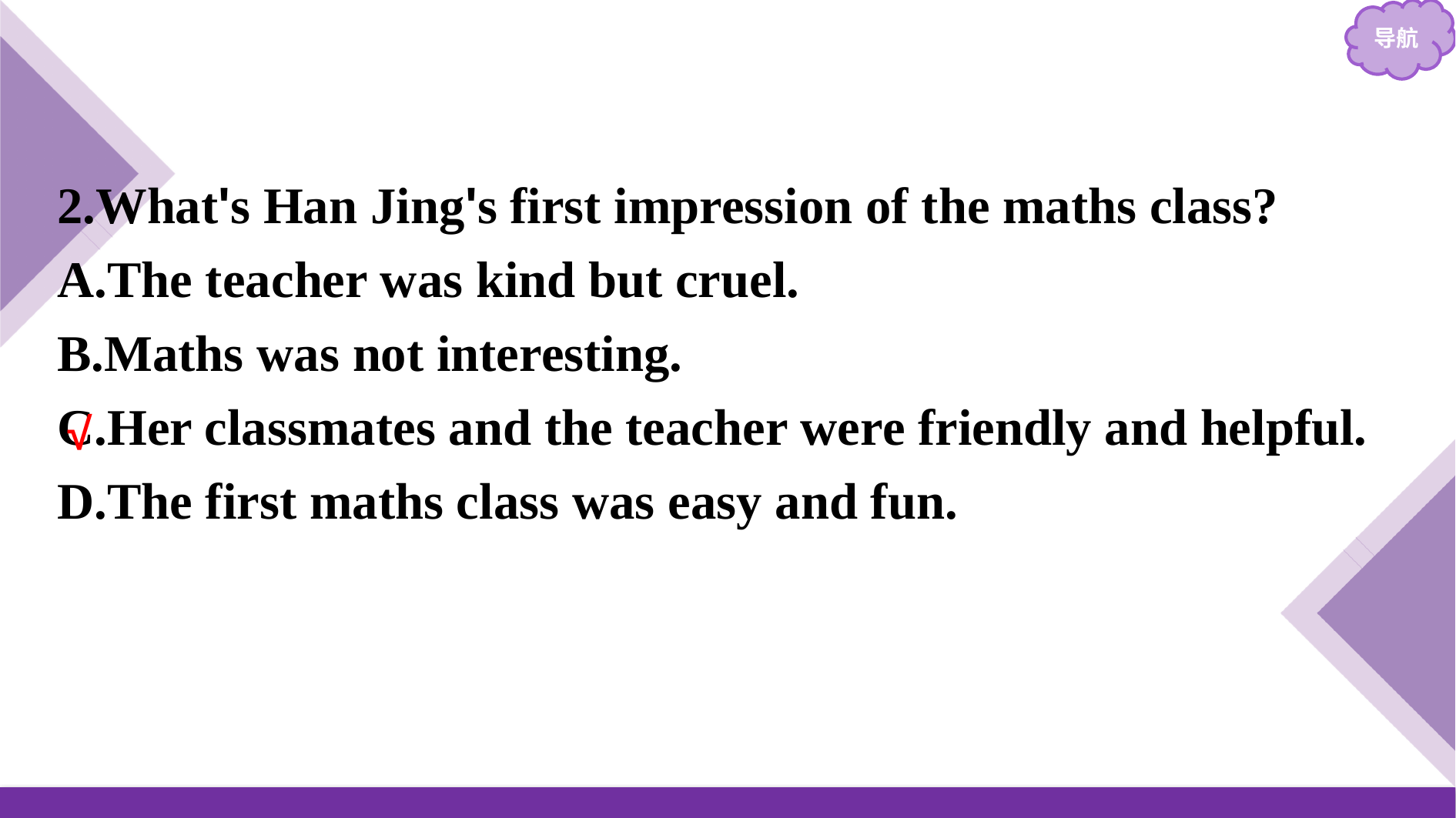

2.What's Han Jing's first impression of the maths class?
A.The teacher was kind but cruel.
B.Maths was not interesting.
C.Her classmates and the teacher were friendly and helpful.
D.The first maths class was easy and fun.
√